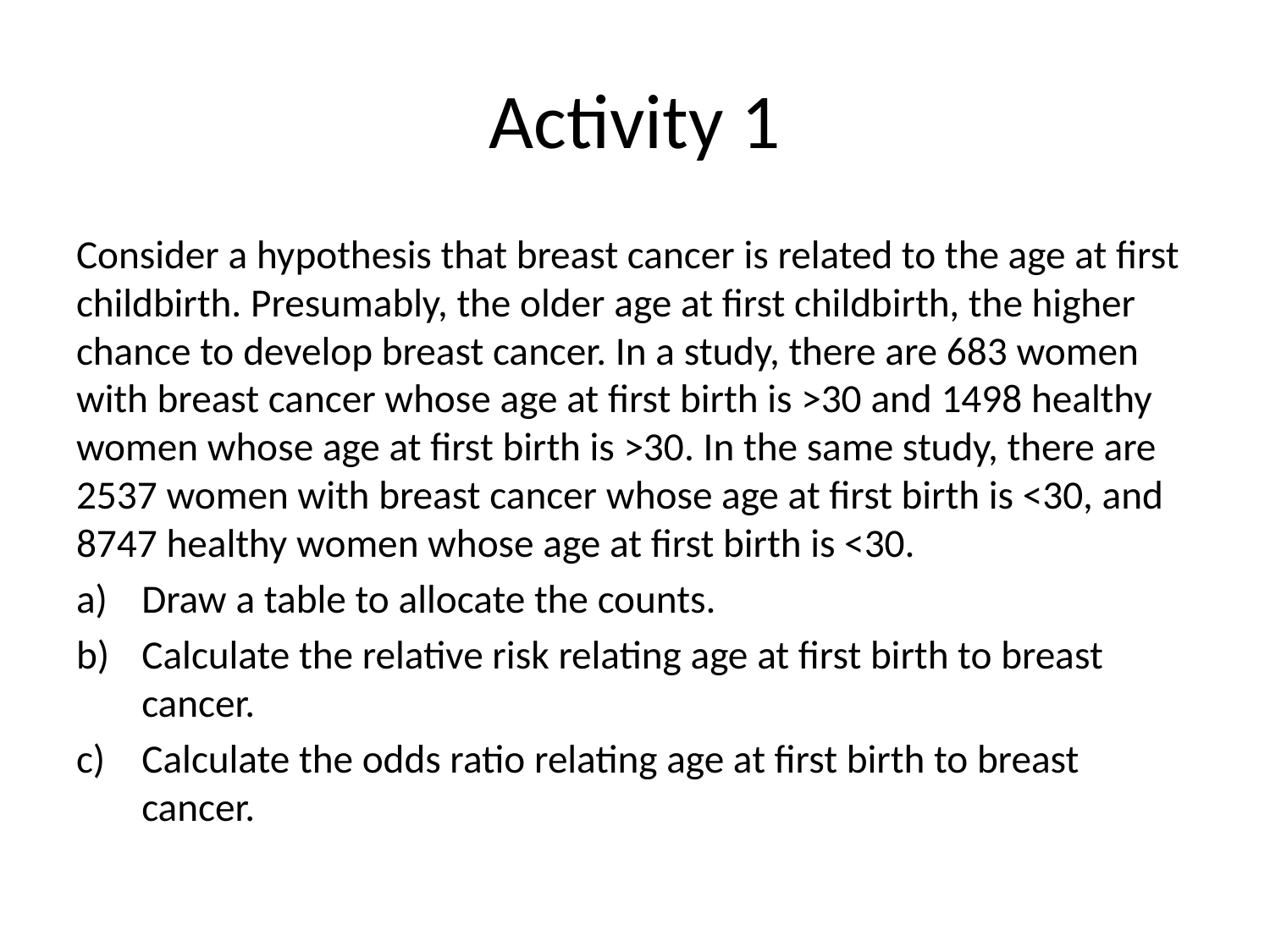

# Activity 1
Consider a hypothesis that breast cancer is related to the age at first childbirth. Presumably, the older age at first childbirth, the higher chance to develop breast cancer. In a study, there are 683 women with breast cancer whose age at first birth is >30 and 1498 healthy women whose age at first birth is >30. In the same study, there are  2537 women with breast cancer whose age at first birth is <30, and 8747 healthy women whose age at first birth is <30.
Draw a table to allocate the counts.
Calculate the relative risk relating age at first birth to breast cancer.
Calculate the odds ratio relating age at first birth to breast cancer.